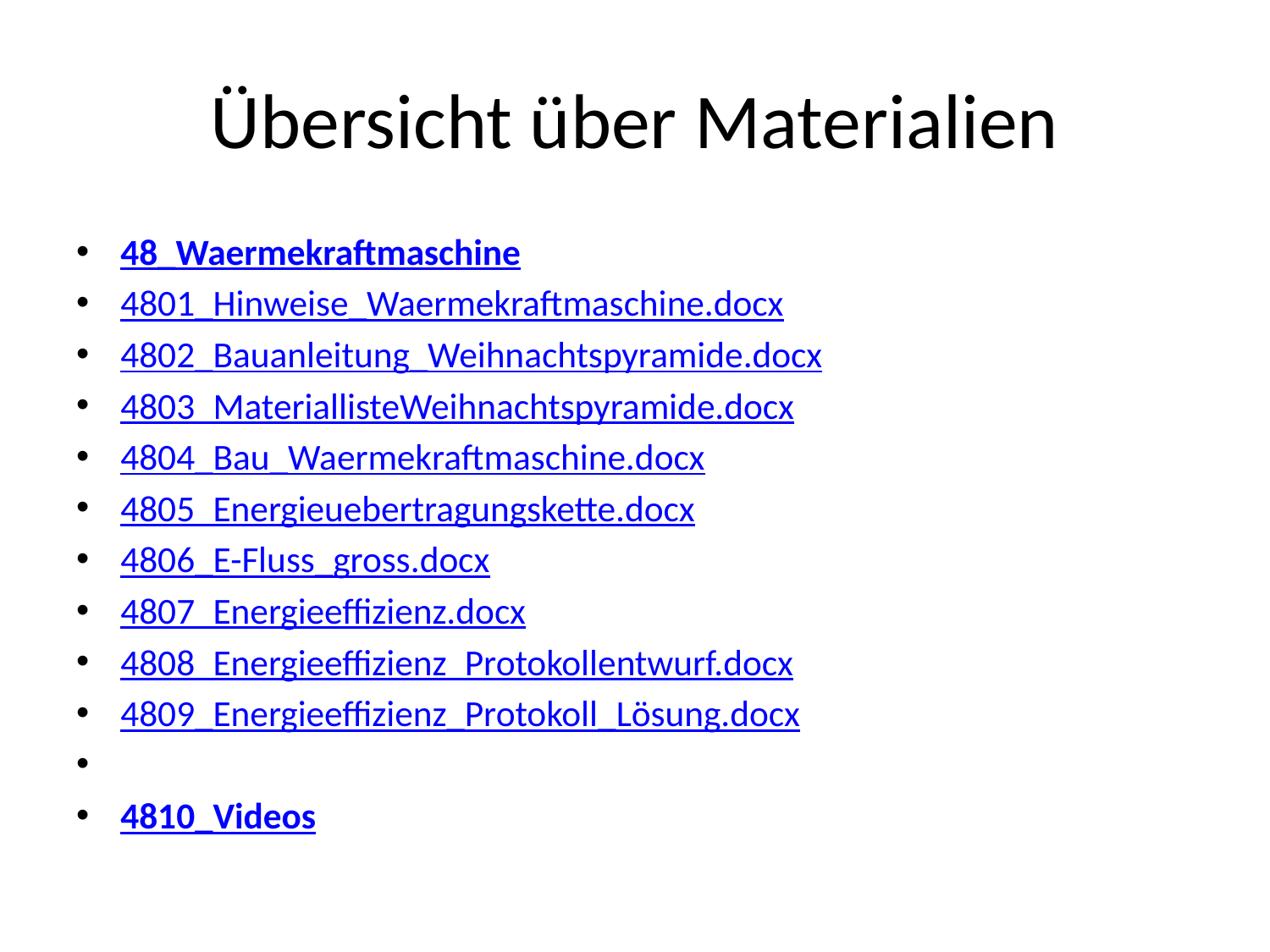

# Übersicht über Materialien
48_Waermekraftmaschine
4801_Hinweise_Waermekraftmaschine.docx
4802_Bauanleitung_Weihnachtspyramide.docx
4803_MateriallisteWeihnachtspyramide.docx
4804_Bau_Waermekraftmaschine.docx
4805_Energieuebertragungskette.docx
4806_E-Fluss_gross.docx
4807_Energieeffizienz.docx
4808_Energieeffizienz_Protokollentwurf.docx
4809_Energieeffizienz_Protokoll_Lösung.docx

4810_Videos